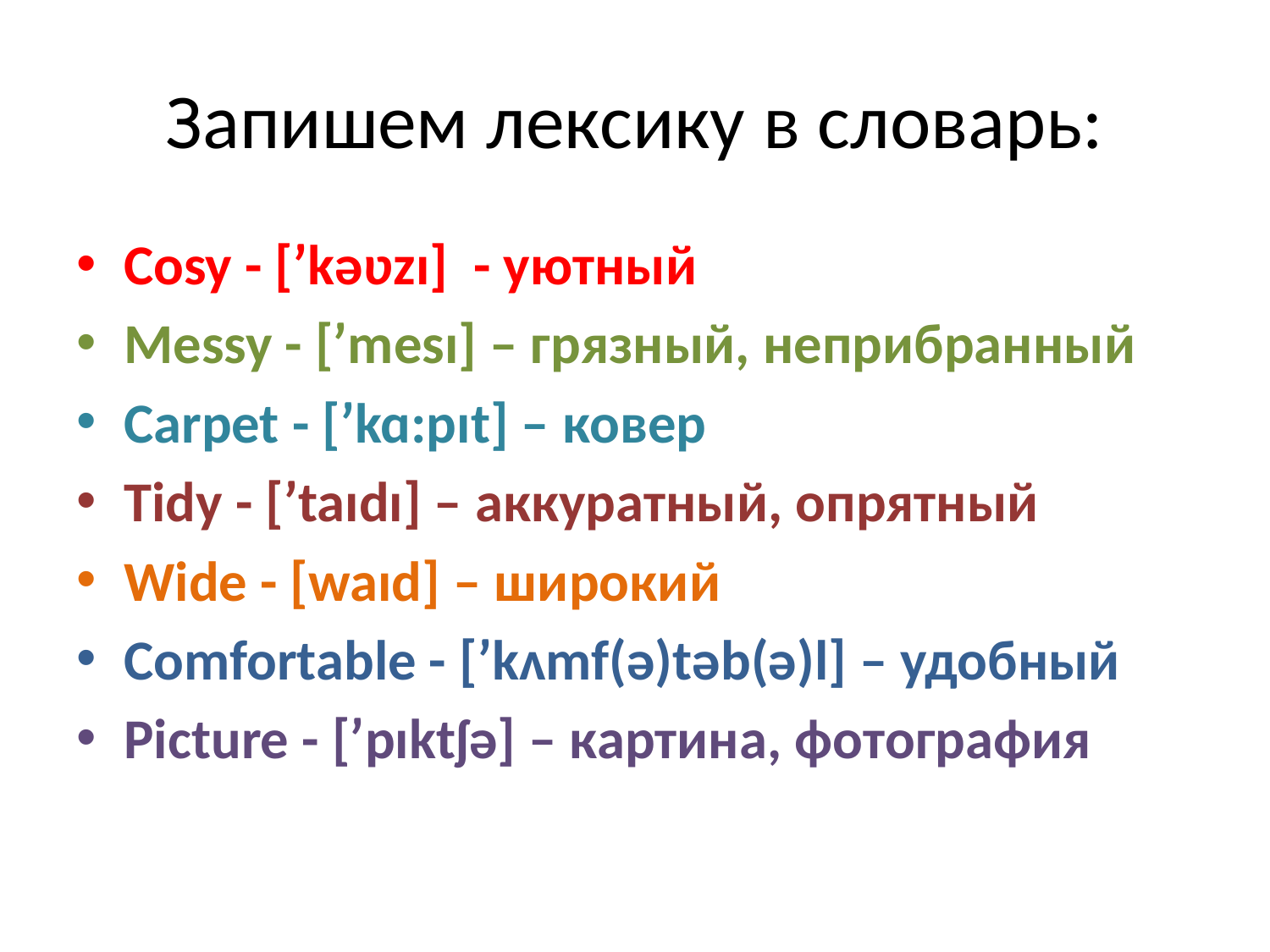

# Запишем лексику в словарь:
Cosy - [ʹkəʋzı]  - уютный
Messy - [ʹmesı] – грязный, неприбранный
Carpet - [ʹkɑ:pıt] – ковер
Tidy - [ʹtaıdı] – аккуратный, опрятный
Wide - [waıd] – широкий
Comfortable - [ʹkʌmf(ə)təb(ə)l] – удобный
Picture - [ʹpıktʃə] – картина, фотография